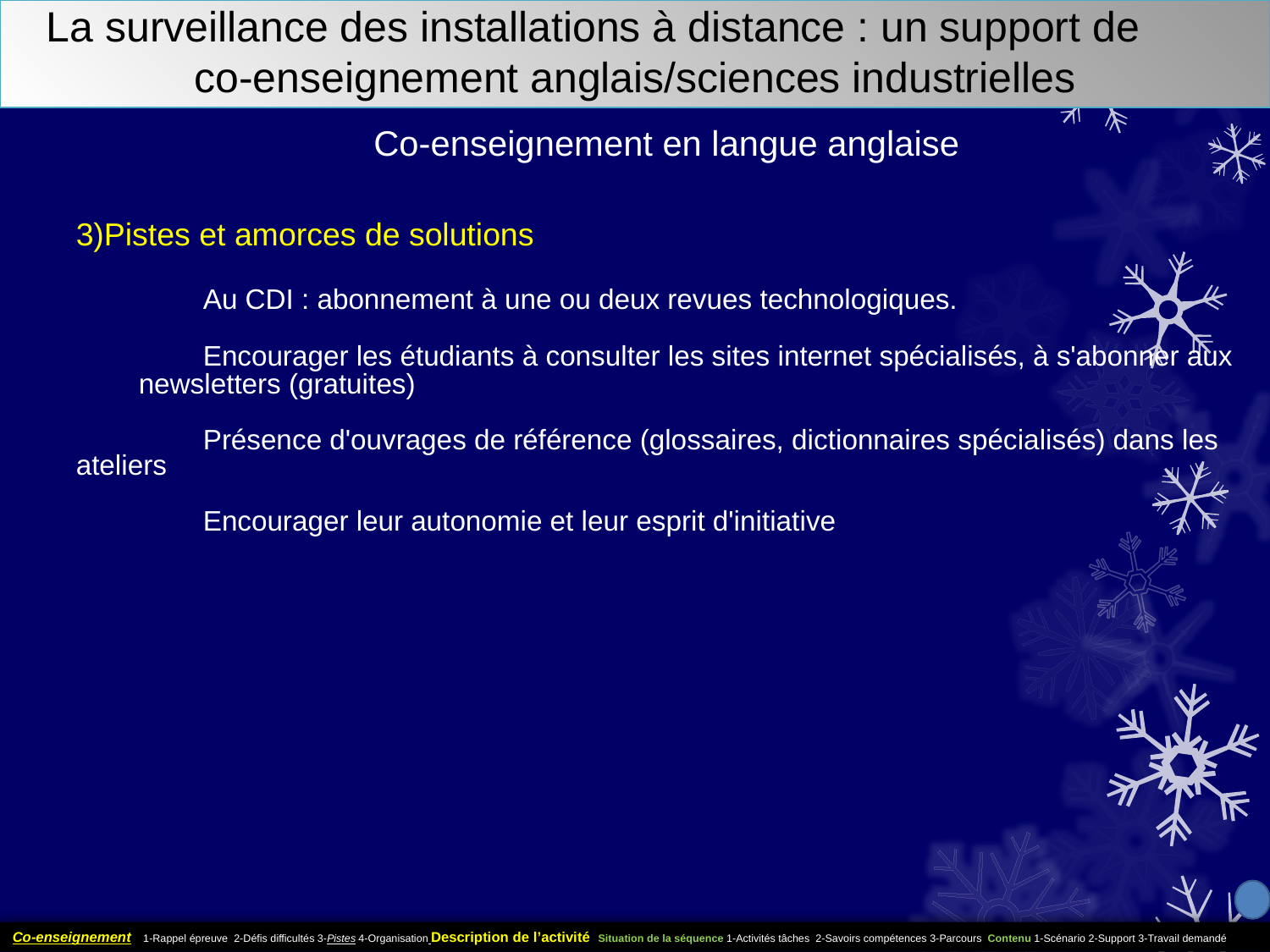

# La surveillance des installations à distance : un support de        co-enseignement anglais/sciences industrielles
Co-enseignement en langue anglaise

3)Pistes et amorces de solutions

	Au CDI : abonnement à une ou deux revues technologiques.

	Encourager les étudiants à consulter les sites internet spécialisés, à s'abonner aux
        newsletters (gratuites)

	Présence d'ouvrages de référence (glossaires, dictionnaires spécialisés) dans les ateliers

	Encourager leur autonomie et leur esprit d'initiative

Co-enseignement   1-Rappel épreuve  2-Défis difficultés 3-Pistes 4-Organisation Description de l’activité  Situation de la séquence 1-Activités tâches  2-Savoirs compétences 3-Parcours  Contenu 1-Scénario 2-Support 3-Travail demandé